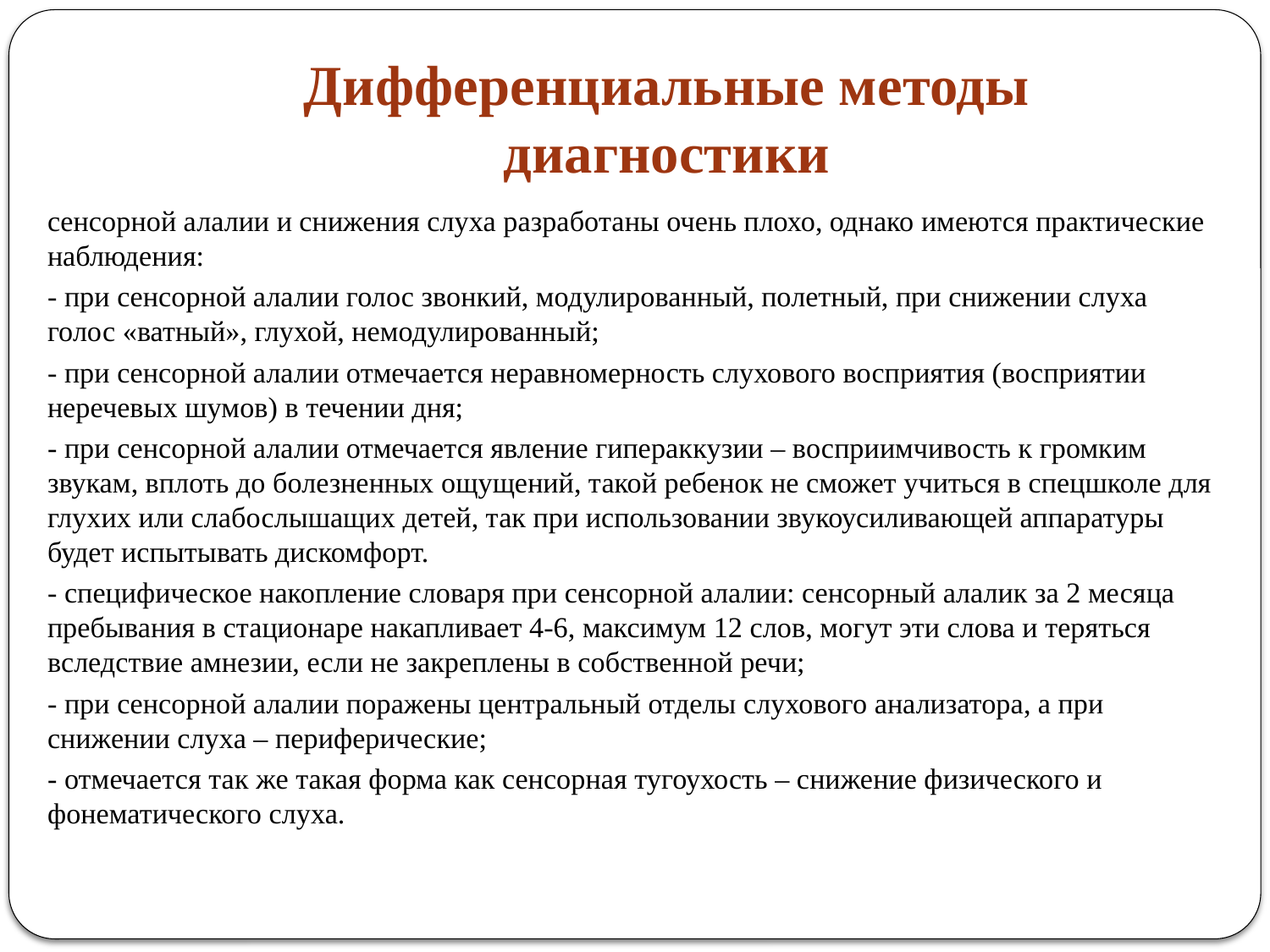

# Дифференциальные методы диагностики
сенсорной алалии и снижения слуха разработаны очень плохо, однако имеются практические наблюдения:
- при сенсорной алалии голос звонкий, модулированный, полетный, при снижении слуха голос «ватный», глухой, немодулированный;
- при сенсорной алалии отмечается неравномерность слухового восприятия (восприятии неречевых шумов) в течении дня;
- при сенсорной алалии отмечается явление гипераккузии – восприимчивость к громким звукам, вплоть до болезненных ощущений, такой ребенок не сможет учиться в спецшколе для глухих или слабослышащих детей, так при использовании звукоусиливающей аппаратуры будет испытывать дискомфорт.
- специфическое накопление словаря при сенсорной алалии: сенсорный алалик за 2 месяца пребывания в стационаре накапливает 4-6, максимум 12 слов, могут эти слова и теряться вследствие амнезии, если не закреплены в собственной речи;
- при сенсорной алалии поражены центральный отделы слухового анализатора, а при снижении слуха – периферические;
- отмечается так же такая форма как сенсорная тугоухость – снижение физического и фонематического слуха.